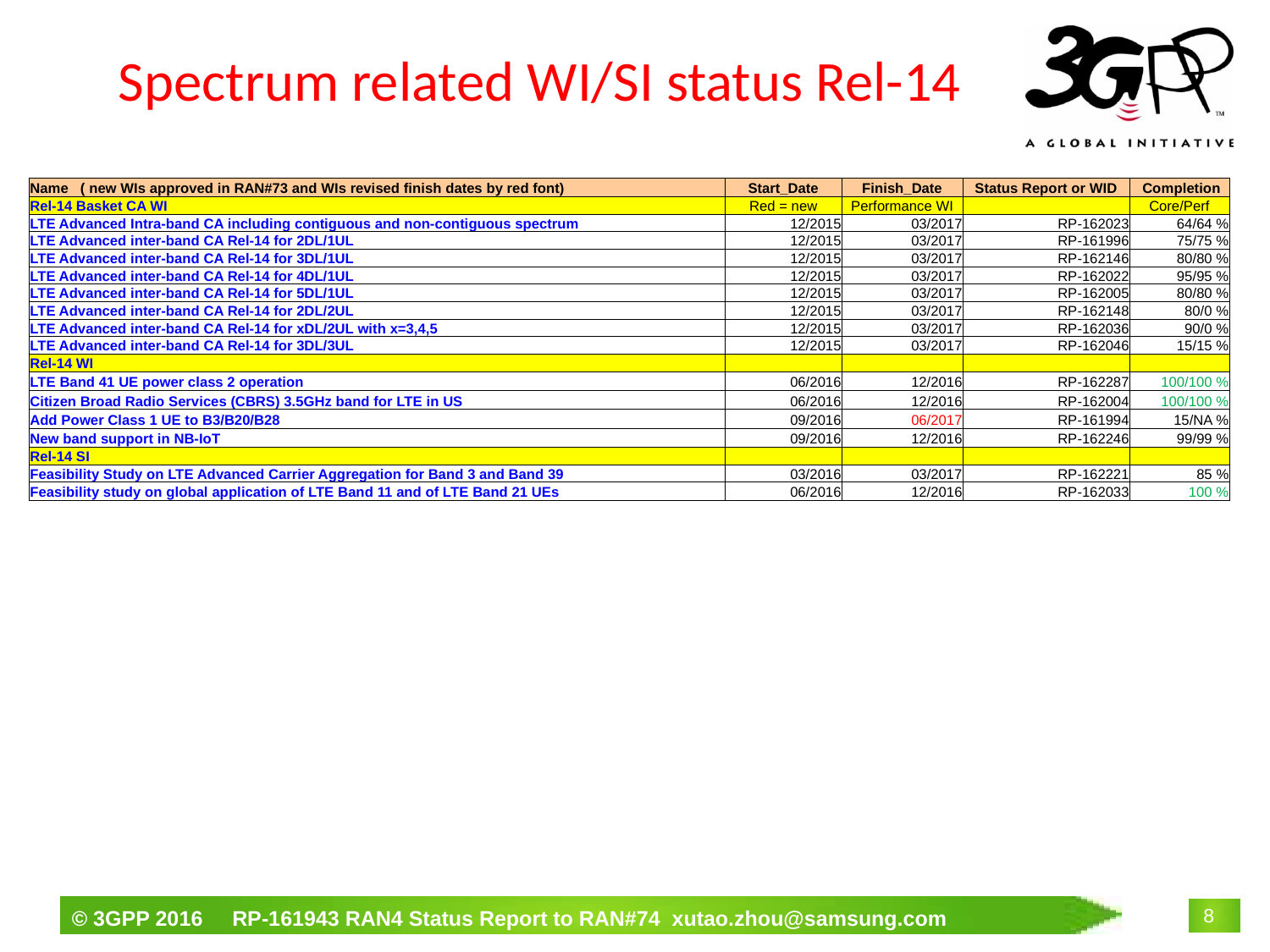

# Spectrum related WI/SI status Rel-14
| Name ( new WIs approved in RAN#73 and WIs revised finish dates by red font) | Start\_Date | Finish\_Date | Status Report or WID | Completion |
| --- | --- | --- | --- | --- |
| Rel-14 Basket CA WI | Red = new | Performance WI |  | Core/Perf |
| LTE Advanced Intra-band CA including contiguous and non-contiguous spectrum | 12/2015 | 03/2017 | RP-162023 | 64/64 % |
| LTE Advanced inter-band CA Rel-14 for 2DL/1UL | 12/2015 | 03/2017 | RP-161996 | 75/75 % |
| LTE Advanced inter-band CA Rel-14 for 3DL/1UL | 12/2015 | 03/2017 | RP-162146 | 80/80 % |
| LTE Advanced inter-band CA Rel-14 for 4DL/1UL | 12/2015 | 03/2017 | RP-162022 | 95/95 % |
| LTE Advanced inter-band CA Rel-14 for 5DL/1UL | 12/2015 | 03/2017 | RP-162005 | 80/80 % |
| LTE Advanced inter-band CA Rel-14 for 2DL/2UL | 12/2015 | 03/2017 | RP-162148 | 80/0 % |
| LTE Advanced inter-band CA Rel-14 for xDL/2UL with x=3,4,5 | 12/2015 | 03/2017 | RP-162036 | 90/0 % |
| LTE Advanced inter-band CA Rel-14 for 3DL/3UL | 12/2015 | 03/2017 | RP-162046 | 15/15 % |
| Rel-14 WI |  |  |  |  |
| LTE Band 41 UE power class 2 operation | 06/2016 | 12/2016 | RP-162287 | 100/100 % |
| Citizen Broad Radio Services (CBRS) 3.5GHz band for LTE in US | 06/2016 | 12/2016 | RP-162004 | 100/100 % |
| Add Power Class 1 UE to B3/B20/B28 | 09/2016 | 06/2017 | RP-161994 | 15/NA % |
| New band support in NB-IoT | 09/2016 | 12/2016 | RP-162246 | 99/99 % |
| Rel-14 SI |  |  |  |  |
| Feasibility Study on LTE Advanced Carrier Aggregation for Band 3 and Band 39 | 03/2016 | 03/2017 | RP-162221 | 85 % |
| Feasibility study on global application of LTE Band 11 and of LTE Band 21 UEs | 06/2016 | 12/2016 | RP-162033 | 100 % |